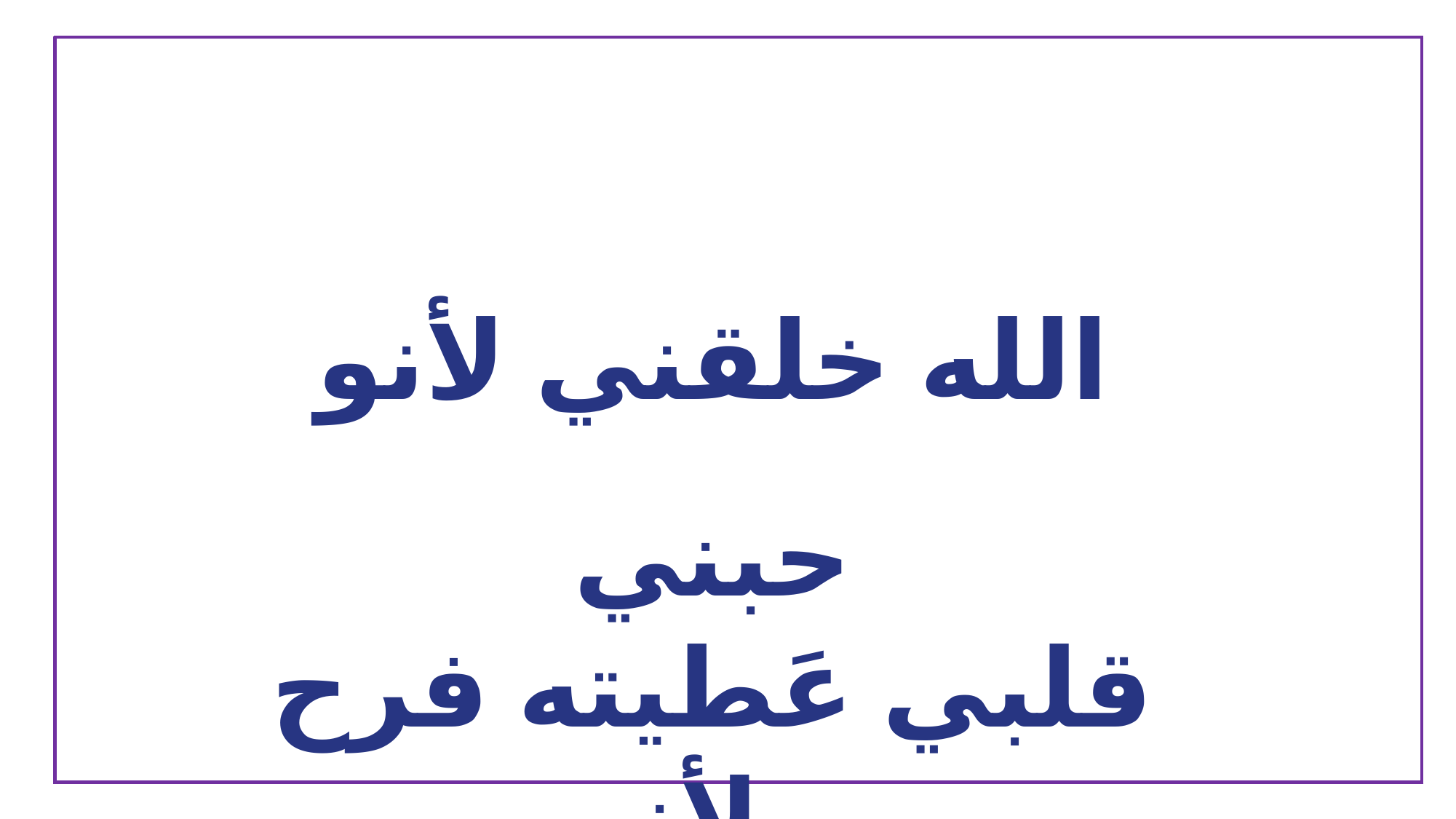

الله خلقني لأنو حبني
قلبي عَطيته فرح وملأني